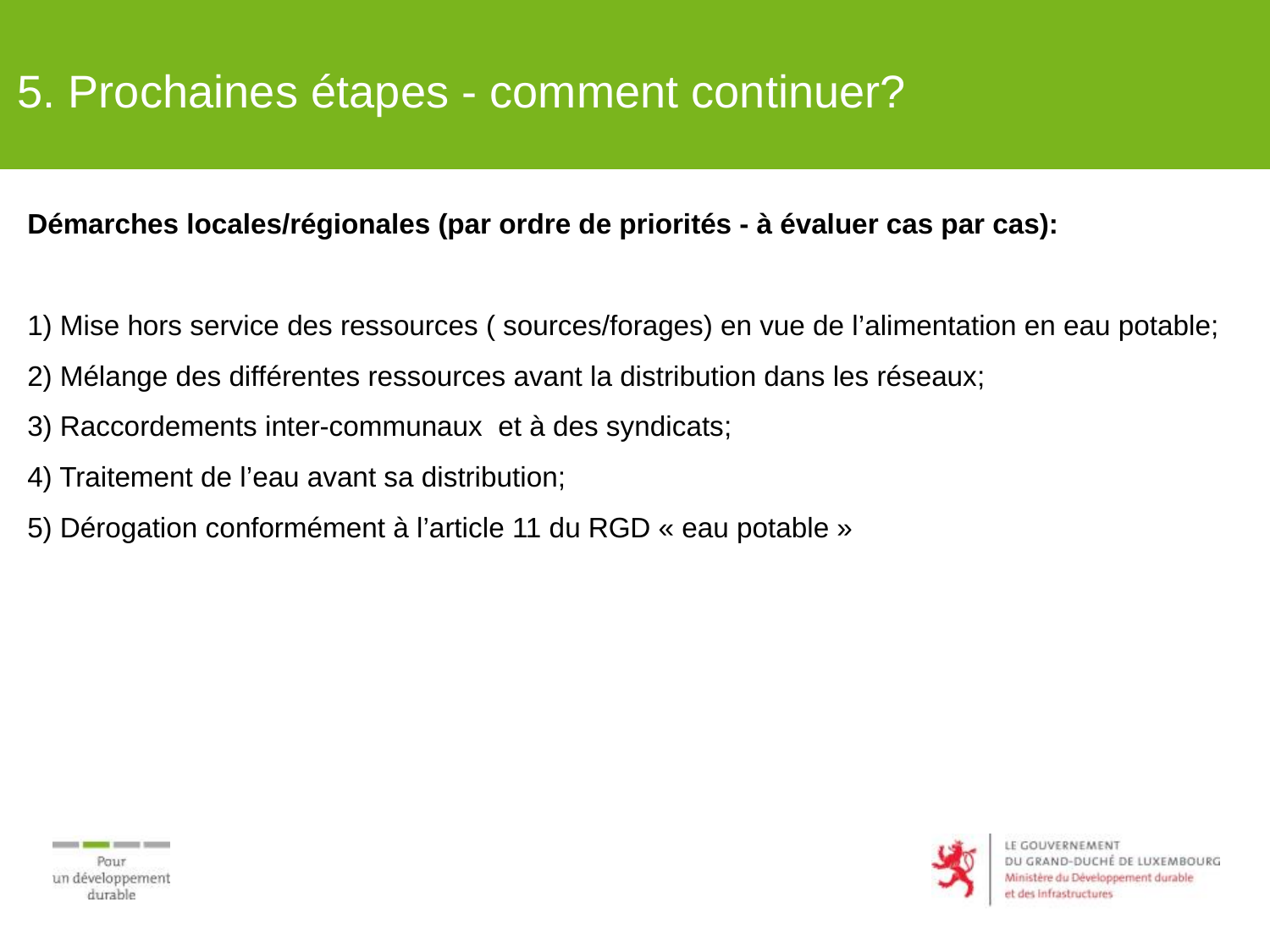

5. Prochaines étapes - comment continuer?
Démarches locales/régionales (par ordre de priorités - à évaluer cas par cas):

1) Mise hors service des ressources ( sources/forages) en vue de l’alimentation en eau potable;
2) Mélange des différentes ressources avant la distribution dans les réseaux;
3) Raccordements inter-communaux  et à des syndicats;
4) Traitement de l’eau avant sa distribution;
5) Dérogation conformément à l’article 11 du RGD « eau potable »